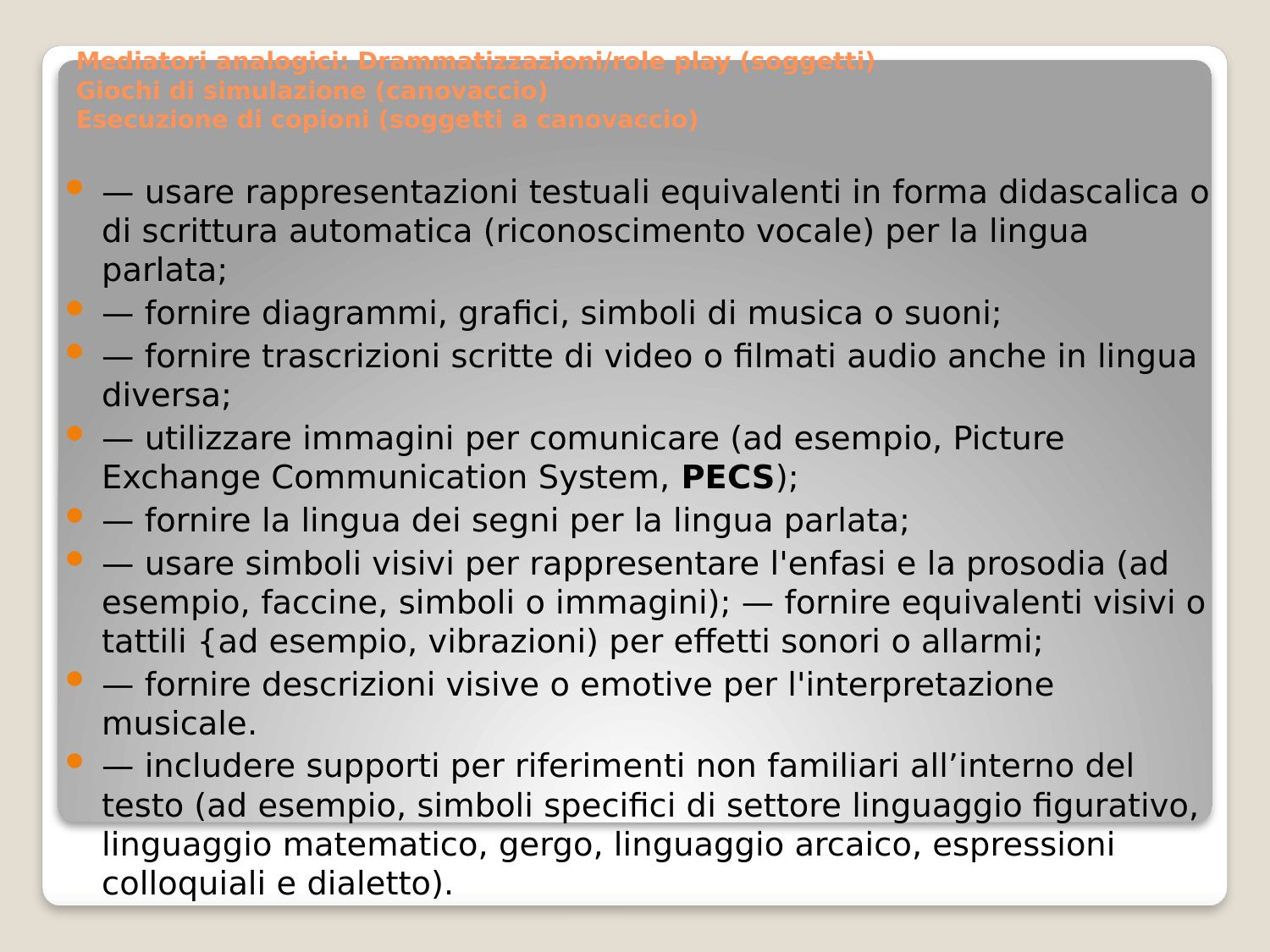

# Mediatori analogici: Drammatizzazioni/role play (soggetti) Giochi di simulazione (canovaccio) Esecuzione di copioni (soggetti a canovaccio)
— usare rappresentazioni testuali equivalenti in forma didascalica o di scrittura automatica (riconoscimento vocale) per la lingua parlata;
— fornire diagrammi, grafici, simboli di musica o suoni;
— fornire trascrizioni scritte di video o filmati audio anche in lingua diversa;
— utilizzare immagini per comunicare (ad esempio, Picture Exchange Communication System, PECS);
— fornire la lingua dei segni per la lingua parlata;
— usare simboli visivi per rappresentare l'enfasi e la prosodia (ad esempio, faccine, simboli o immagini); — fornire equivalenti visivi o tattili {ad esempio, vibrazioni) per effetti sonori o allarmi;
— fornire descrizioni visive o emotive per l'interpretazione musicale.
— includere supporti per riferimenti non familiari all’interno del testo (ad esempio, simboli specifici di settore linguaggio figurativo, linguaggio matematico, gergo, linguaggio arcaico, espressioni colloquiali e dialetto).